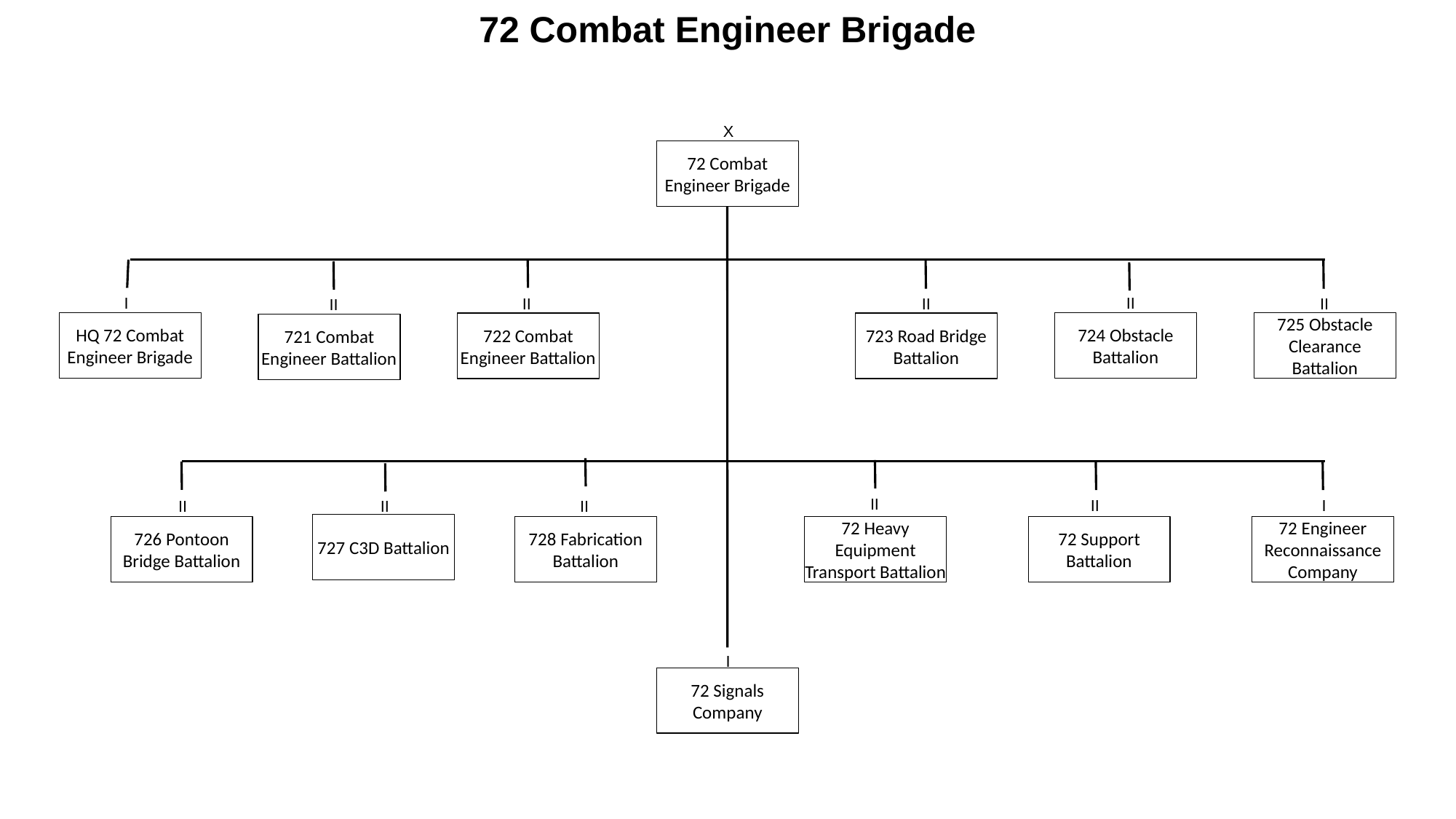

# 72 Combat Engineer Brigade
X
72 Combat Engineer Brigade
I
II
II
II
II
II
HQ 72 Combat Engineer Brigade
724 Obstacle Battalion
725 Obstacle Clearance Battalion
722 Combat Engineer Battalion
723 Road Bridge Battalion
721 Combat Engineer Battalion
II
II
I
II
II
II
727 C3D Battalion
726 Pontoon Bridge Battalion
728 Fabrication Battalion
72 Heavy Equipment Transport Battalion
72 Support Battalion
72 Engineer Reconnaissance Company
I
72 Signals Company